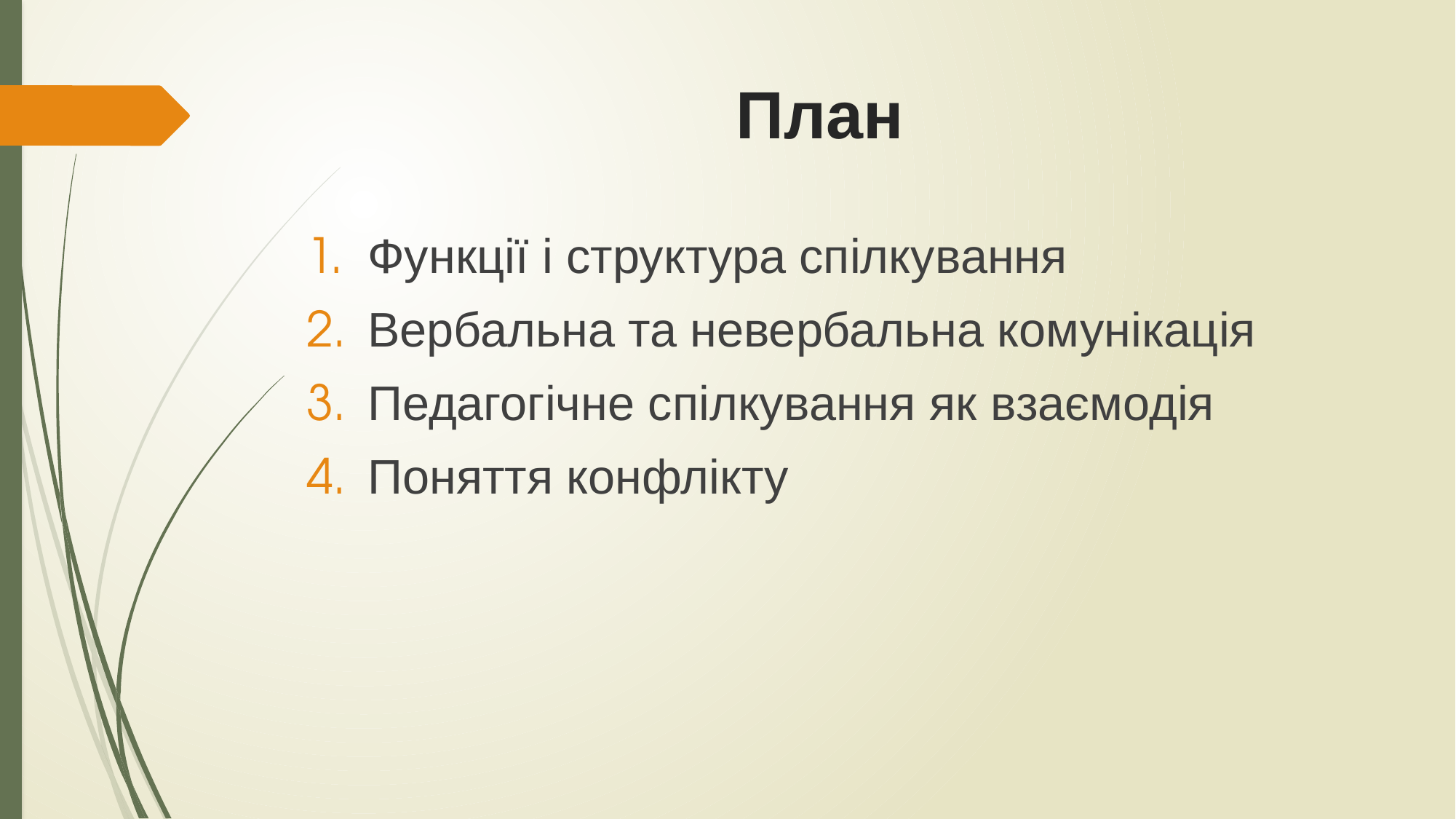

# План
Функції і структура спілкування
Вербальна та невербальна комунікація
Педагогічне спілкування як взаємодія
Поняття конфлікту